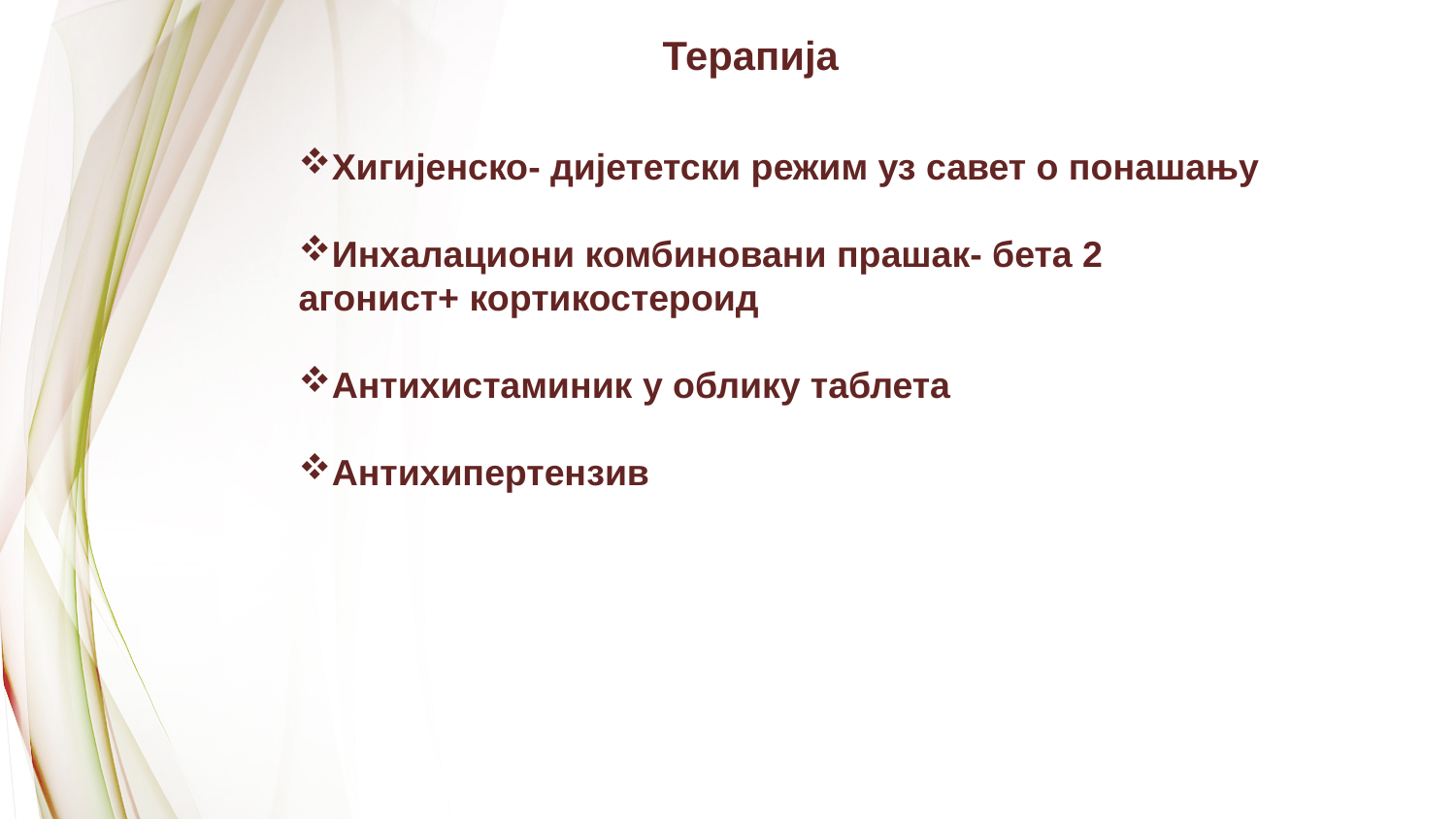

Терапија
Хигијенско- дијететски режим уз савет о понашању

Инхалациони комбиновани прашак- бета 2 агонист+ кортикостероид

Антихистаминик у облику таблета

Антихипертензив